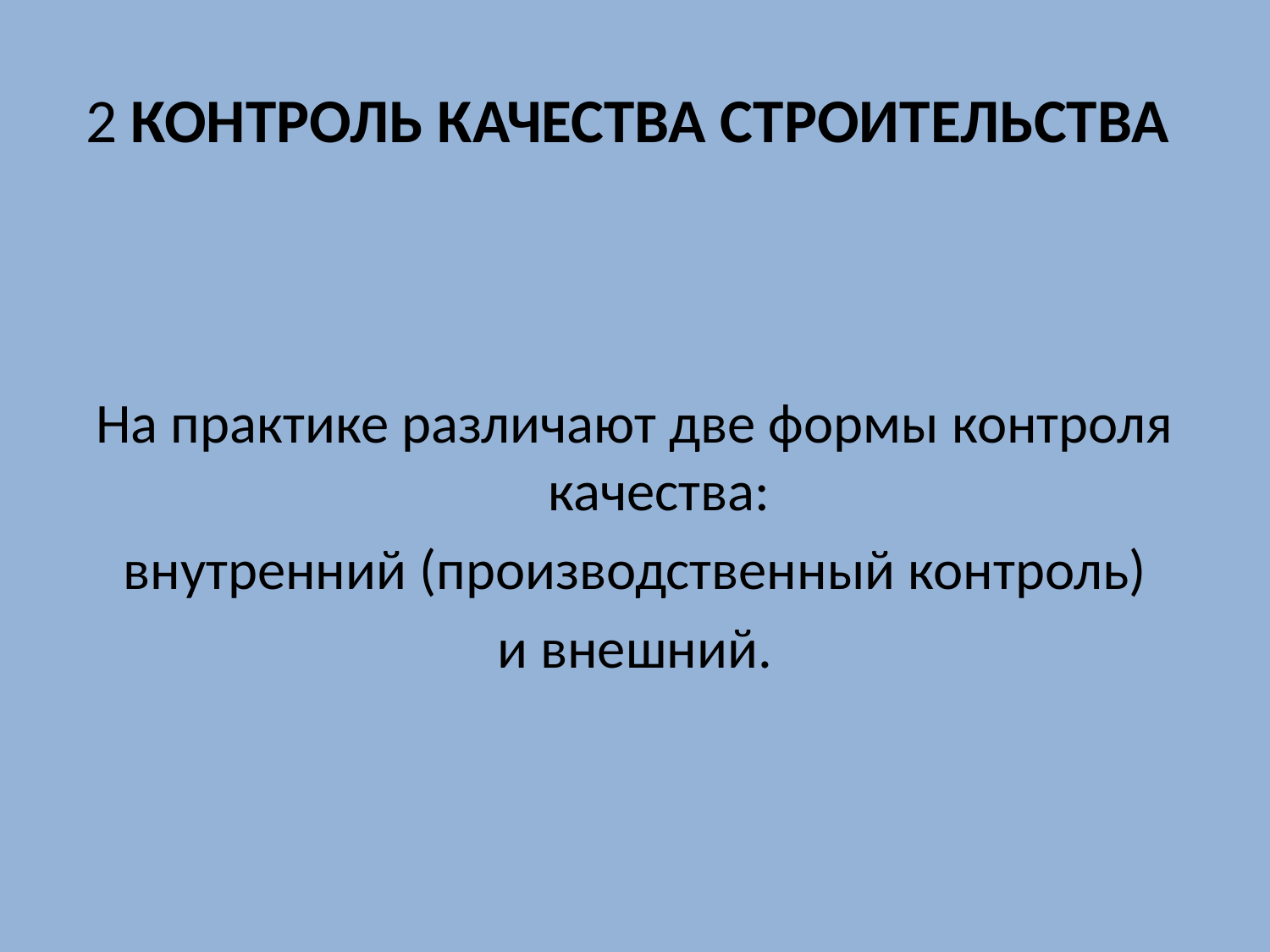

# 2 КОНТРОЛЬ КАЧЕСТВА СТРОИТЕЛЬСТВА

На практике различают две формы контроля качества:
 внутренний (производственный контроль)
и внешний.